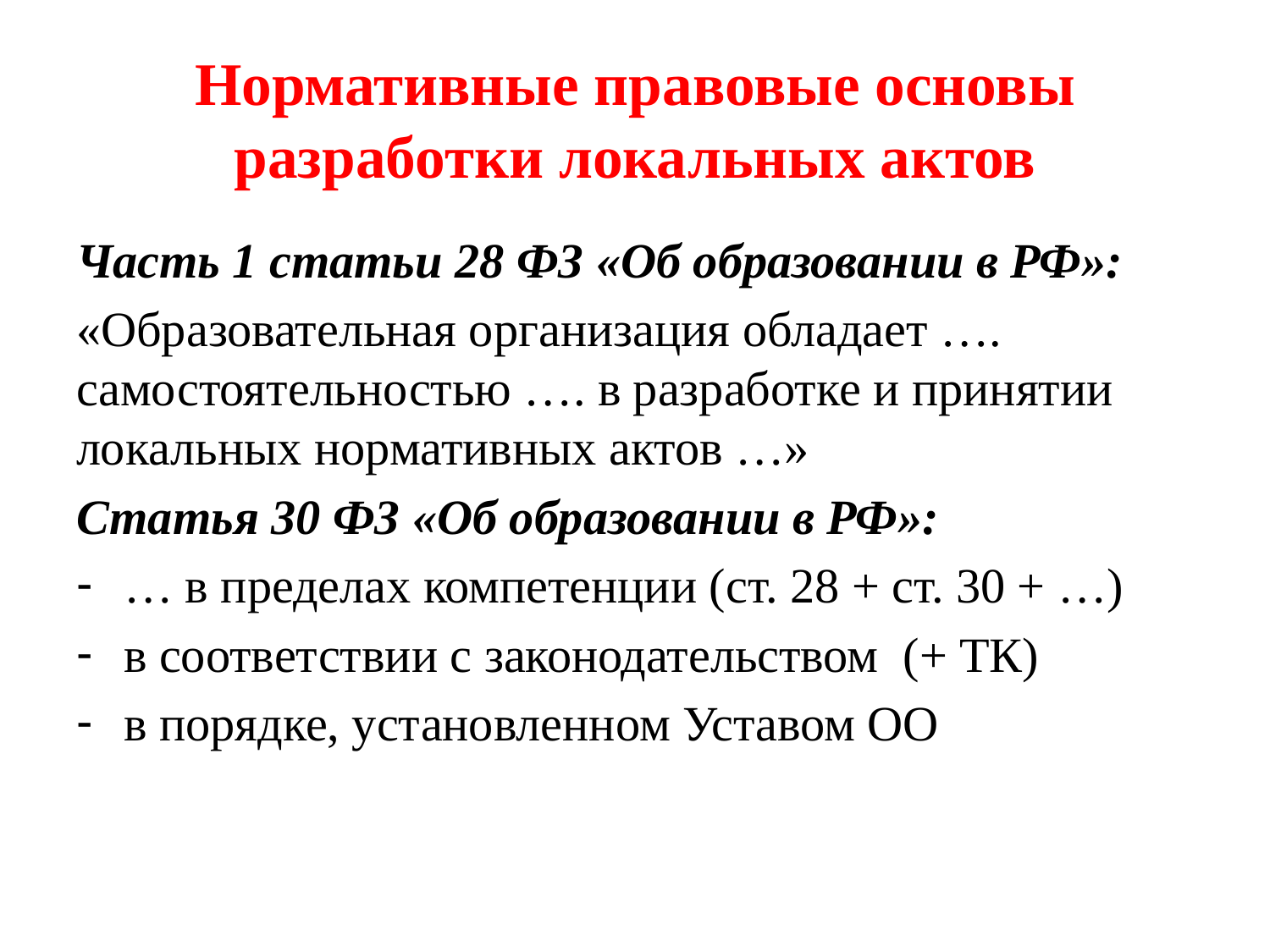

# Нормативные правовые основы разработки локальных актов
Часть 1 статьи 28 ФЗ «Об образовании в РФ»:
«Образовательная организация обладает …. самостоятельностью …. в разработке и принятии локальных нормативных актов …»
Статья 30 ФЗ «Об образовании в РФ»:
… в пределах компетенции (ст. 28 + ст. 30 + …)
в соответствии с законодательством  (+ ТК)
в порядке, установленном Уставом ОО